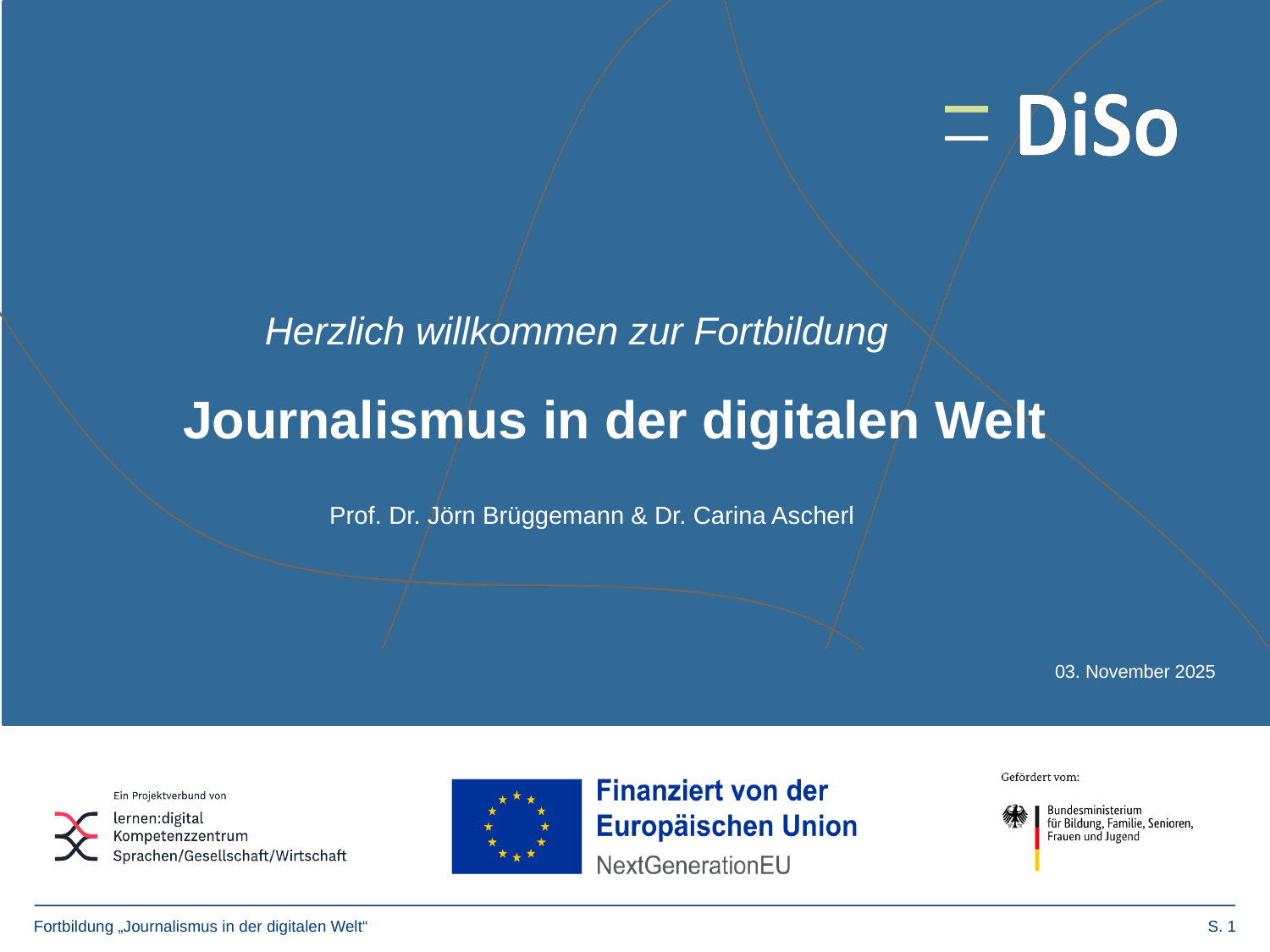

Herzlich willkommen zur Fortbildung

Journalismus in der digitalen Welt

Prof. Dr. Jörn Brüggemann & Dr. Carina Ascherl

03. November 2025